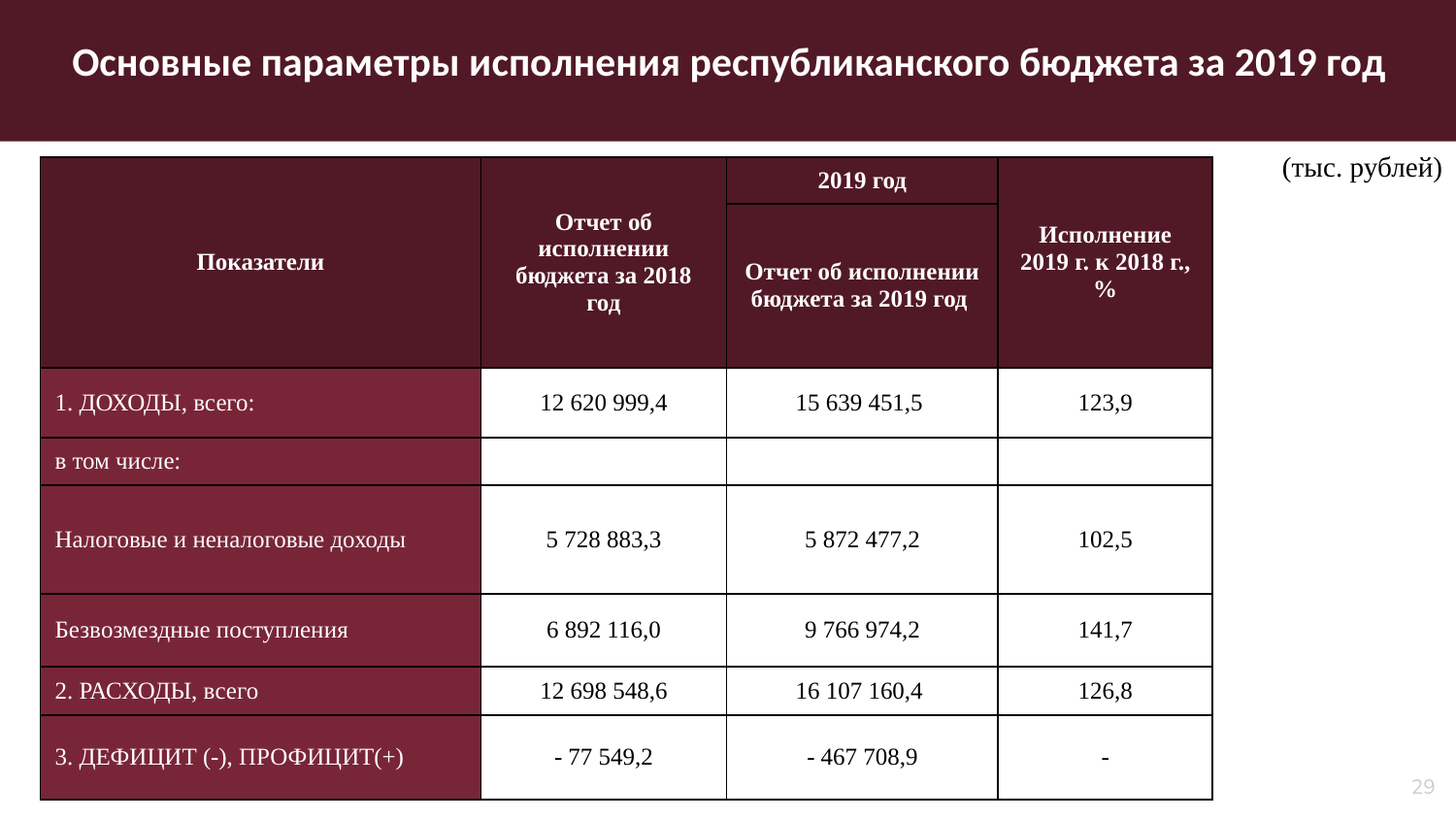

Основные параметры исполнения республиканского бюджета за 2019 год
(тыс. рублей)
| Показатели | Отчет об исполнении бюджета за 2018 год | 2019 год | Исполнение 2019 г. к 2018 г., % |
| --- | --- | --- | --- |
|  |  | Отчет об исполнении бюджета за 2019 год |  |
| 1. ДОХОДЫ, всего: | 12 620 999,4 | 15 639 451,5 | 123,9 |
| в том числе: |  |  |  |
| Налоговые и неналоговые доходы | 5 728 883,3 | 5 872 477,2 | 102,5 |
| Безвозмездные поступления | 6 892 116,0 | 9 766 974,2 | 141,7 |
| 2. РАСХОДЫ, всего | 12 698 548,6 | 16 107 160,4 | 126,8 |
| 3. ДЕФИЦИТ (-), ПРОФИЦИТ(+) | - 77 549,2 | - 467 708,9 | - |
29